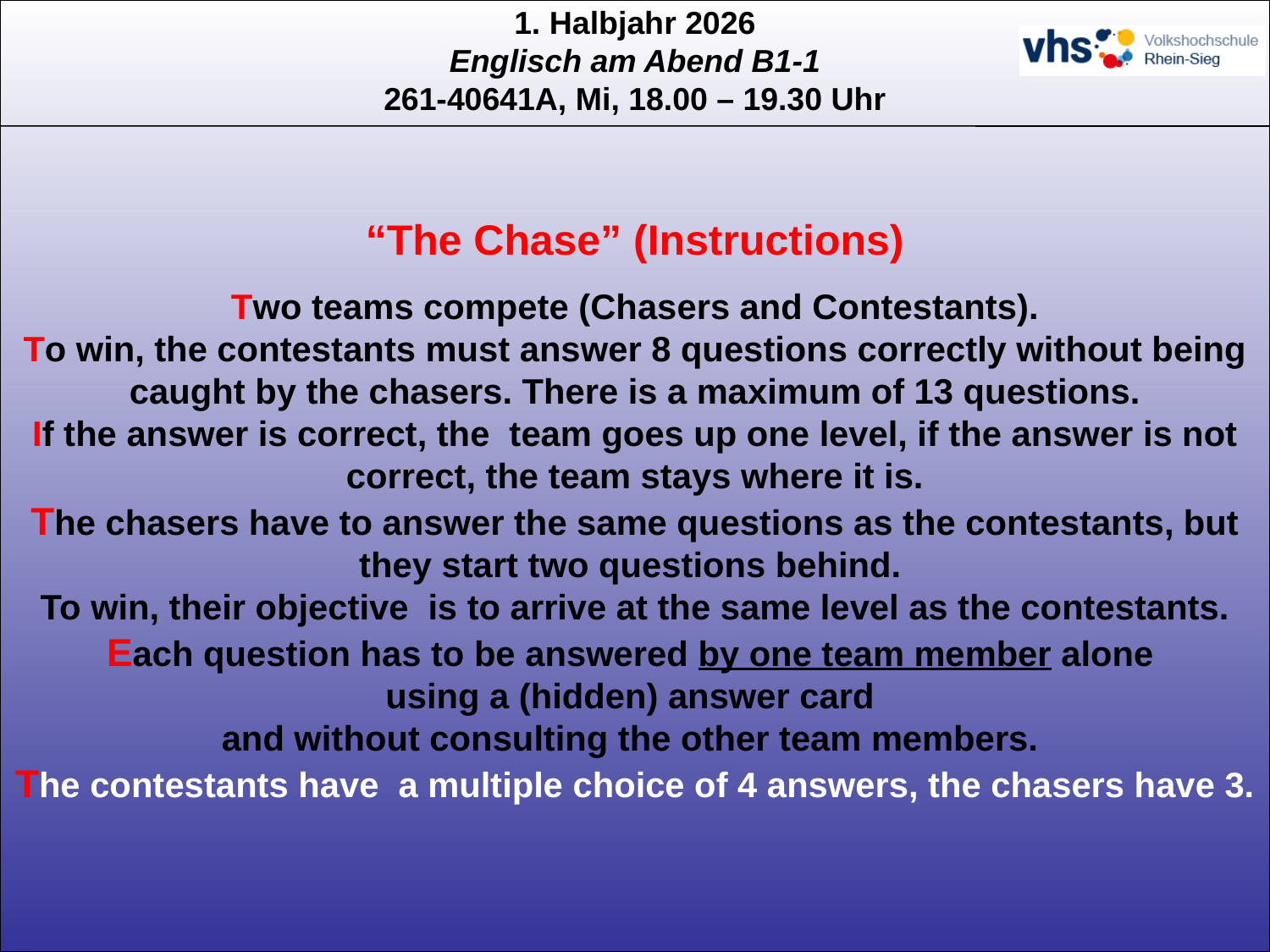

# “The Chase” (Instructions) Two teams compete (Chasers and Contestants). To win, the contestants must answer 8 questions correctly without being caught by the chasers. There is a maximum of 13 questions. If the answer is correct, the  team goes up one level, if the answer is not correct, the team stays where it is. The chasers have to answer the same questions as the contestants, but they start two questions behind. To win, their objective  is to arrive at the same level as the contestants. Each question has to be answered by one team member alone using a (hidden) answer card and without consulting the other team members. The contestants have  a multiple choice of 4 answers, the chasers have 3.